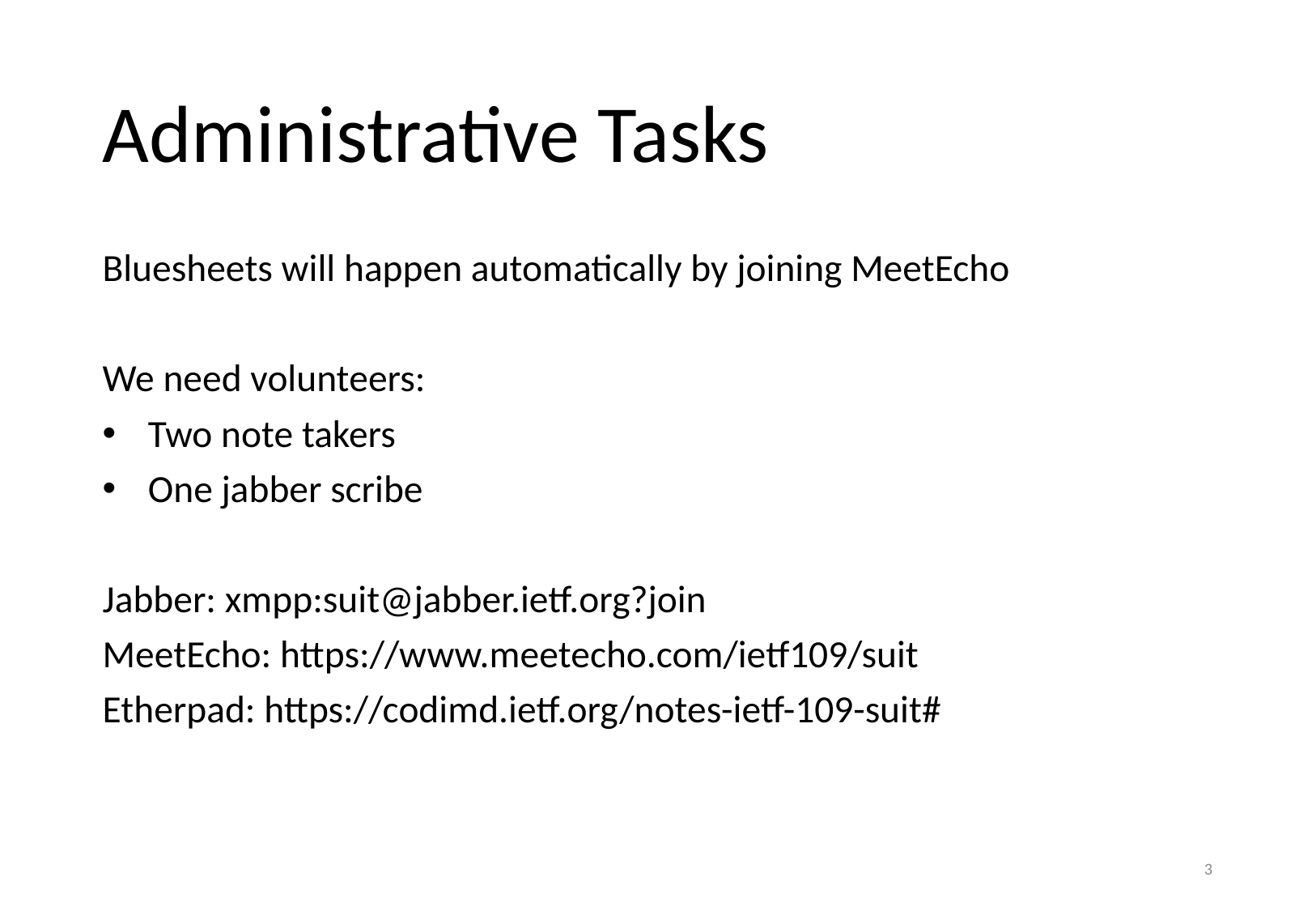

# Administrative Tasks
Bluesheets will happen automatically by joining MeetEcho

We need volunteers:
Two note takers
One jabber scribe

Jabber: xmpp:suit@jabber.ietf.org?join
MeetEcho: https://www.meetecho.com/ietf109/suit
Etherpad: https://codimd.ietf.org/notes-ietf-109-suit#
3